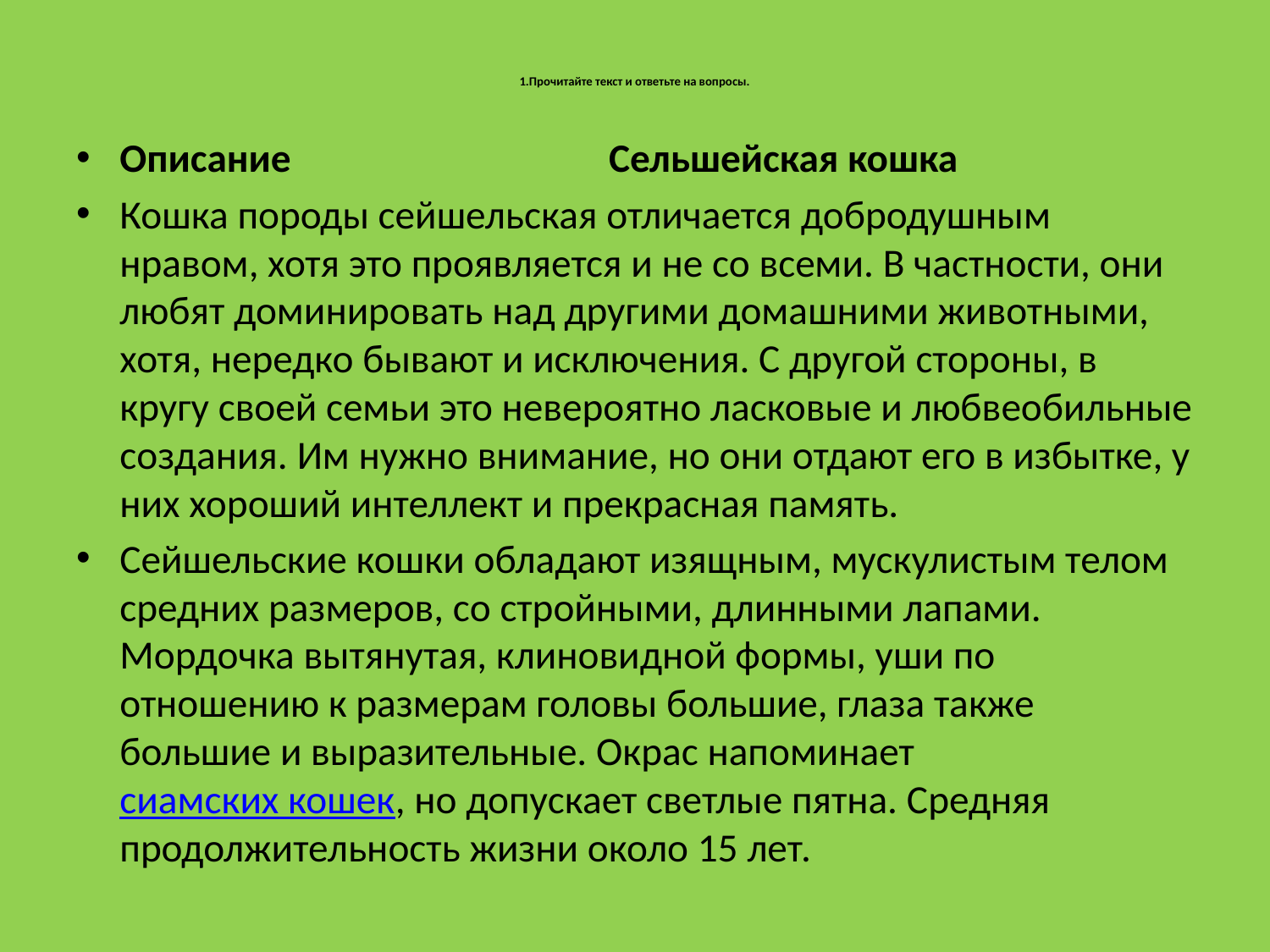

# 1.Прочитайте текст и ответьте на вопросы.
Описание                                   Сельшейская кошка
Кошка породы сейшельская отличается добродушным нравом, хотя это проявляется и не со всеми. В частности, они любят доминировать над другими домашними животными, хотя, нередко бывают и исключения. С другой стороны, в кругу своей семьи это невероятно ласковые и любвеобильные создания. Им нужно внимание, но они отдают его в избытке, у них хороший интеллект и прекрасная память.
Сейшельские кошки обладают изящным, мускулистым телом средних размеров, со стройными, длинными лапами. Мордочка вытянутая, клиновидной формы, уши по отношению к размерам головы большие, глаза также большие и выразительные. Окрас напоминает сиамских кошек, но допускает светлые пятна. Средняя продолжительность жизни около 15 лет.